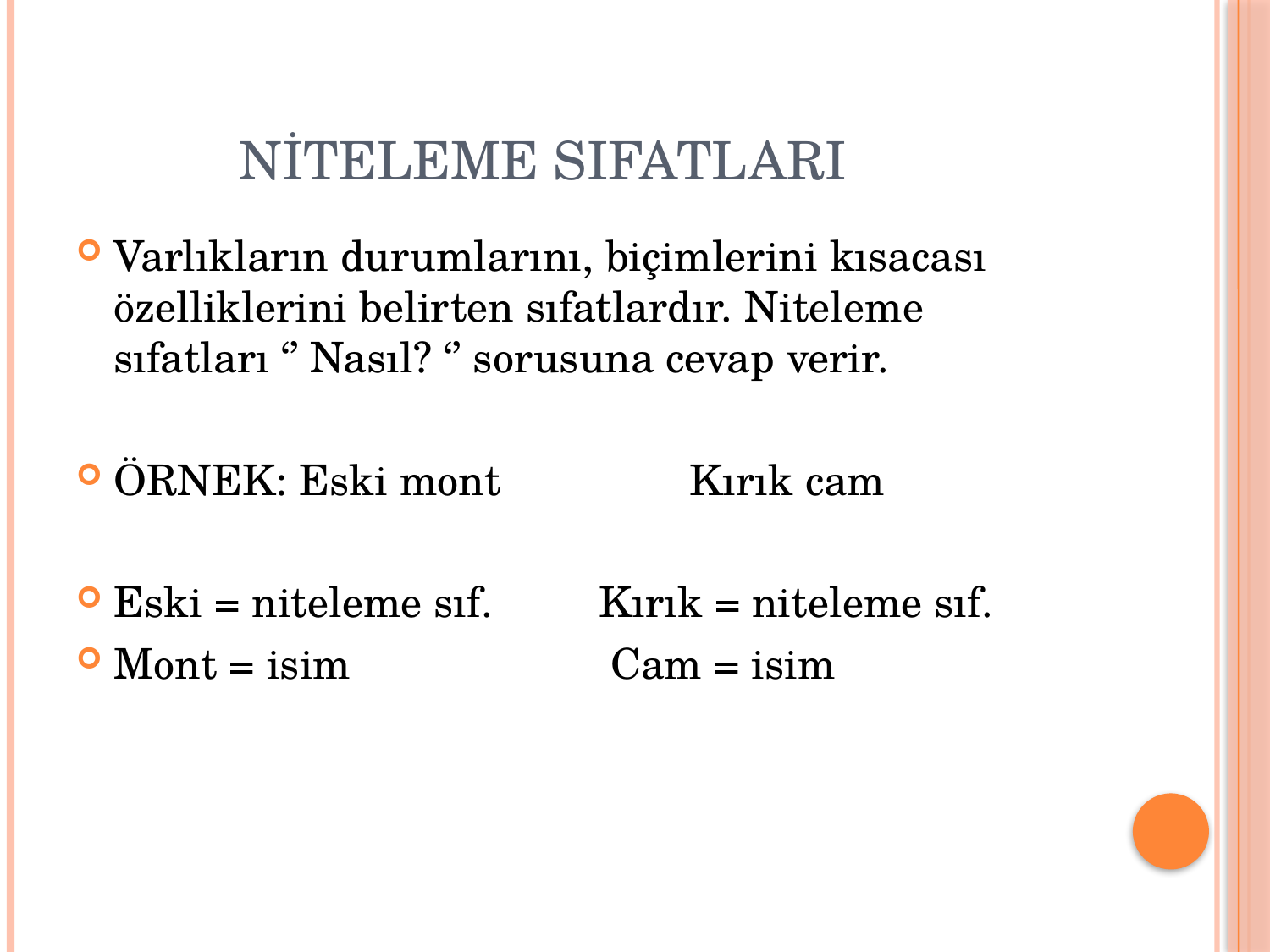

# NİTELEME SIFATLARI
Varlıkların durumlarını, biçimlerini kısacası özelliklerini belirten sıfatlardır. Niteleme sıfatları ‘’ Nasıl? ‘’ sorusuna cevap verir.

ÖRNEK: Eski mont                Kırık cam

Eski = niteleme sıf.         Kırık = niteleme sıf.
Mont = isim                      Cam = isim